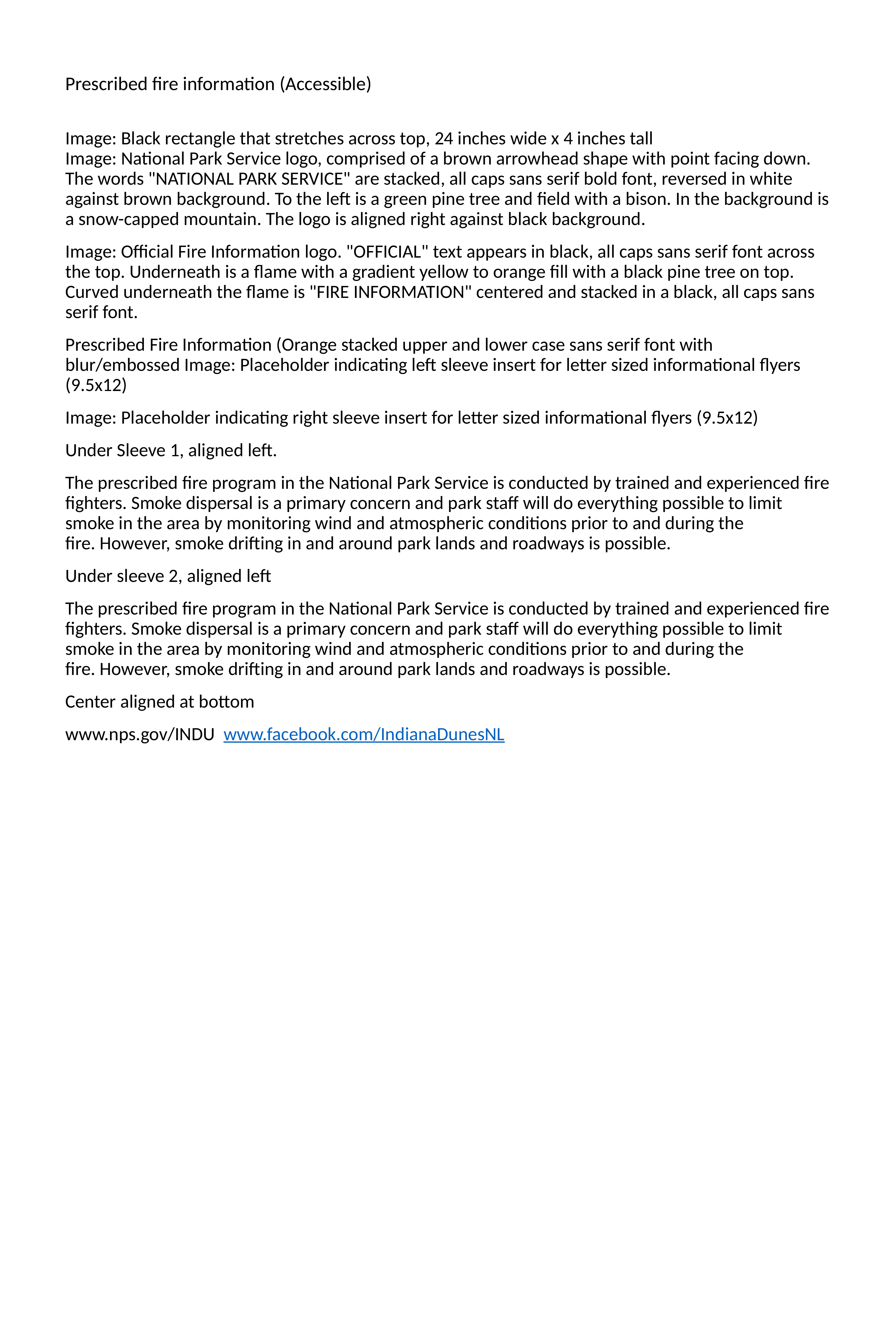

# Prescribed fire information (Accessible)
Image: Black rectangle that stretches across top, 24 inches wide x 4 inches tall
Image: National Park Service logo, comprised of a brown arrowhead shape with point facing down. The words "NATIONAL PARK SERVICE" are stacked, all caps sans serif bold font, reversed in white against brown background. To the left is a green pine tree and field with a bison. In the background is a snow-capped mountain. The logo is aligned right against black background.
Image: Official Fire Information logo. "OFFICIAL" text appears in black, all caps sans serif font across the top. Underneath is a flame with a gradient yellow to orange fill with a black pine tree on top. Curved underneath the flame is "FIRE INFORMATION" centered and stacked in a black, all caps sans serif font.
Prescribed Fire Information (Orange stacked upper and lower case sans serif font with blur/embossed Image: Placeholder indicating left sleeve insert for letter sized informational flyers (9.5x12)
Image: Placeholder indicating right sleeve insert for letter sized informational flyers (9.5x12)
Under Sleeve 1, aligned left.
The prescribed fire program in the National Park Service is conducted by trained and experienced fire fighters. Smoke dispersal is a primary concern and park staff will do everything possible to limit smoke in the area by monitoring wind and atmospheric conditions prior to and during the fire. However, smoke drifting in and around park lands and roadways is possible.
Under sleeve 2, aligned left
The prescribed fire program in the National Park Service is conducted by trained and experienced fire fighters. Smoke dispersal is a primary concern and park staff will do everything possible to limit smoke in the area by monitoring wind and atmospheric conditions prior to and during the fire. However, smoke drifting in and around park lands and roadways is possible.
Center aligned at bottom
www.nps.gov/INDU  www.facebook.com/IndianaDunesNL